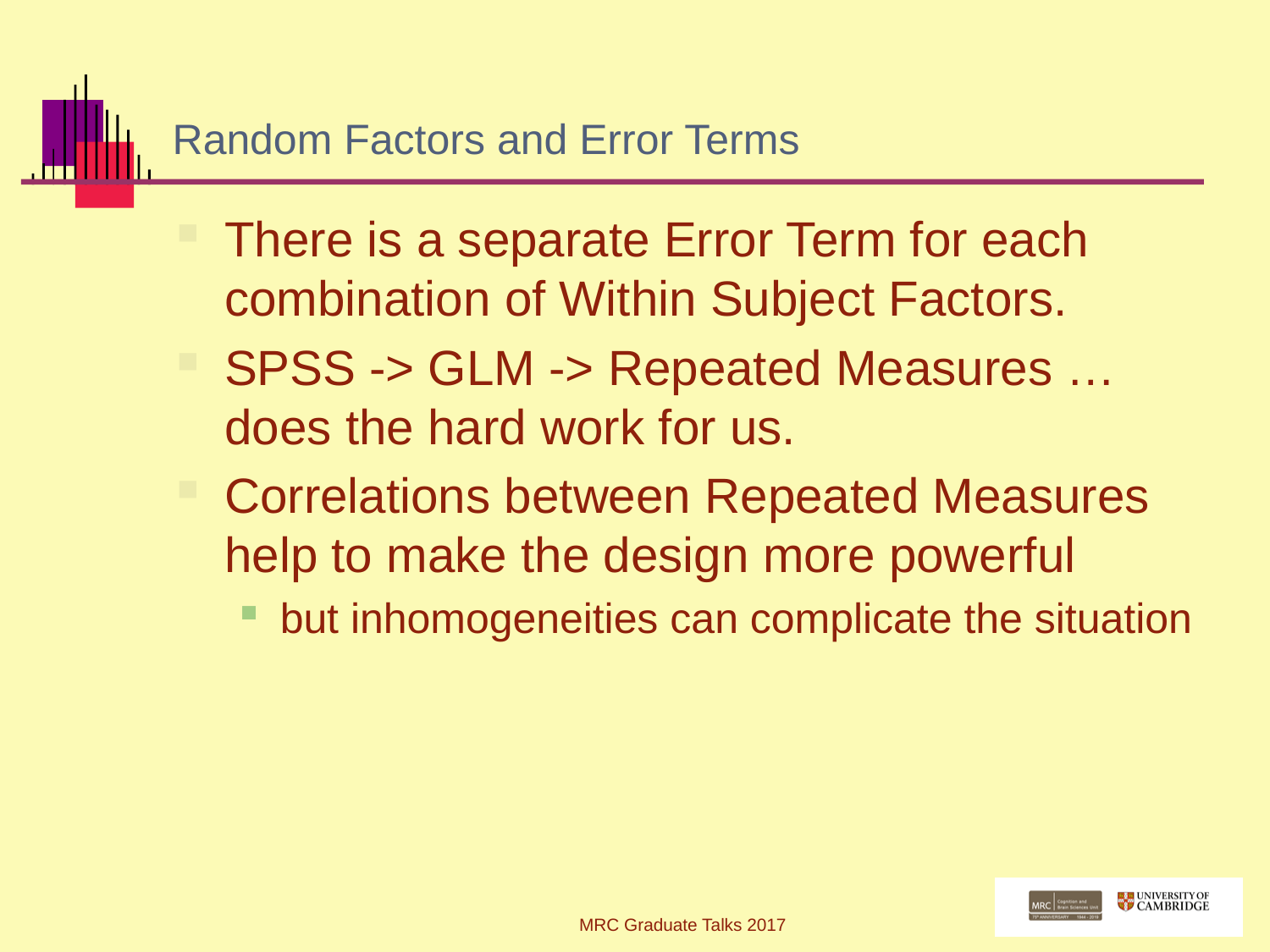

# Random Factors and Error Terms
There is a separate Error Term for each combination of Within Subject Factors.
SPSS -> GLM -> Repeated Measures … does the hard work for us.
Correlations between Repeated Measures help to make the design more powerful
but inhomogeneities can complicate the situation

MRC Graduate Talks 2017